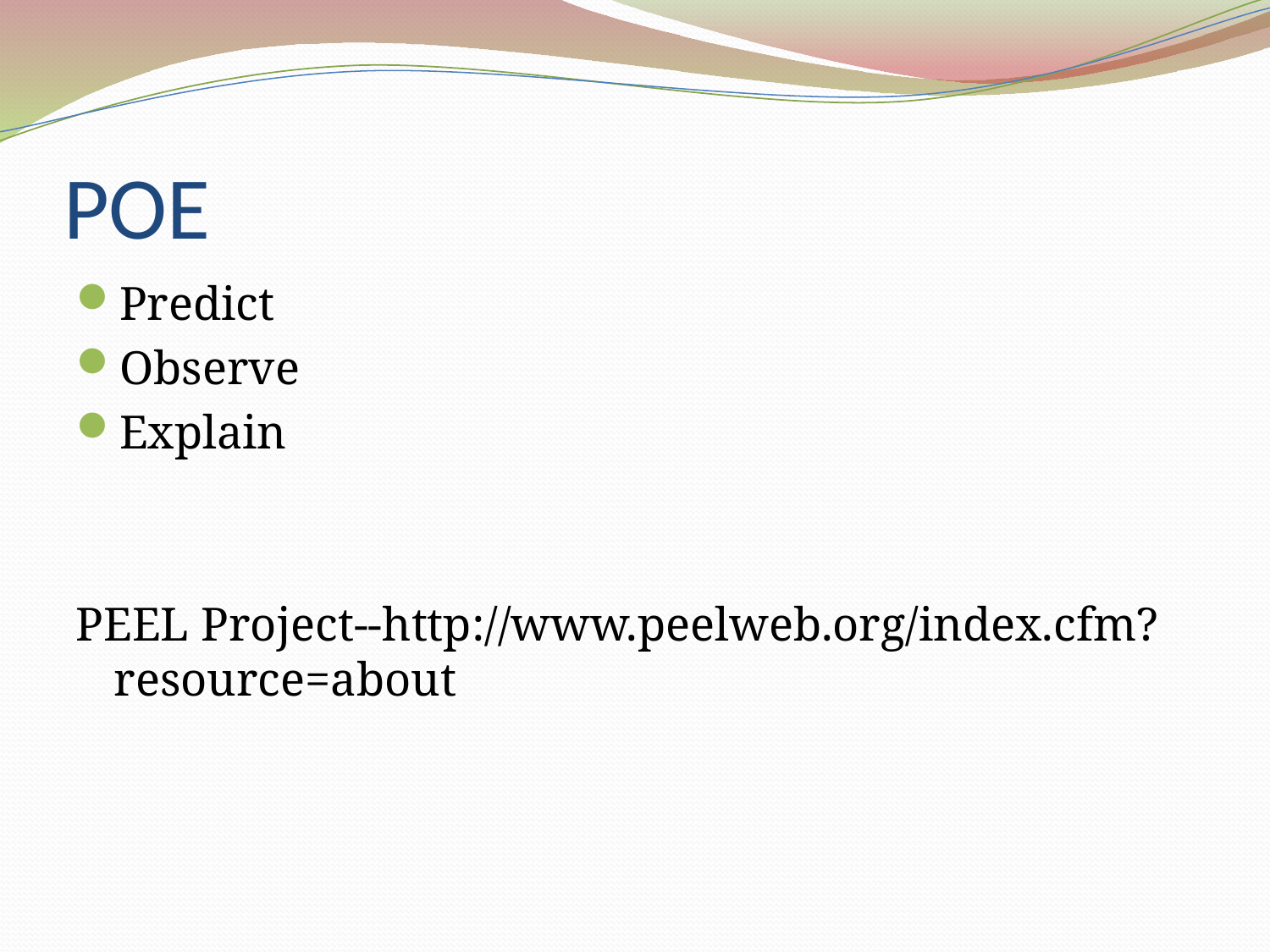

# POE
Predict
Observe
Explain

PEEL Project--http://www.peelweb.org/index.cfm?resource=about